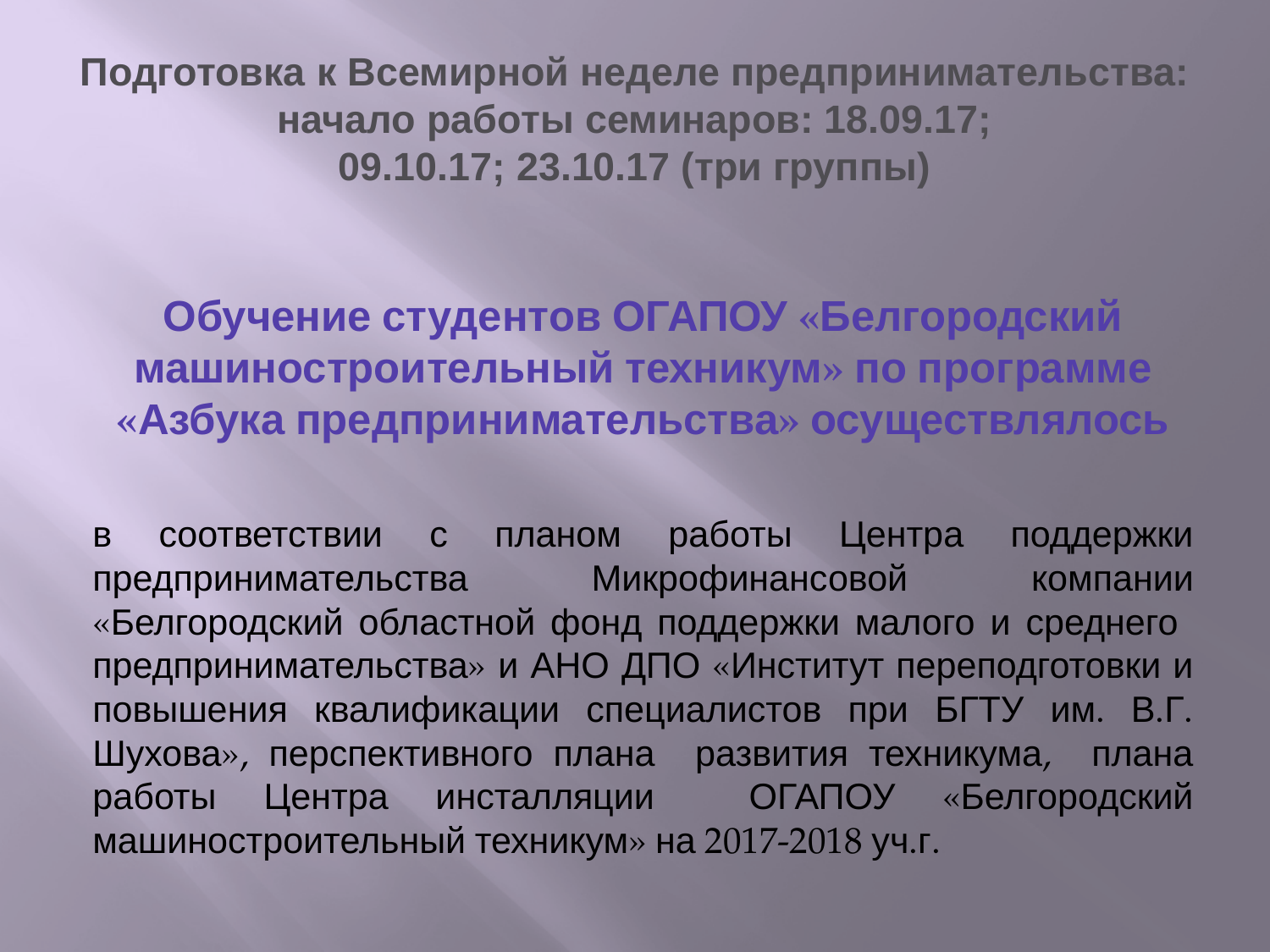

# Подготовка к Всемирной неделе предпринимательства: начало работы семинаров: 18.09.17; 09.10.17; 23.10.17 (три группы)

Обучение студентов ОГАПОУ «Белгородский машиностроительный техникум» по программе «Азбука предпринимательства» осуществлялось

в соответствии с планом работы Центра поддержки предпринимательства Микрофинансовой компании «Белгородский областной фонд поддержки малого и среднего  предпринимательства» и АНО ДПО «Институт переподготовки и повышения квалификации специалистов при БГТУ им. В.Г. Шухова», перспективного плана  развития техникума,  плана работы Центра инсталляции  ОГАПОУ «Белгородский машиностроительный техникум» на 2017-2018 уч.г.